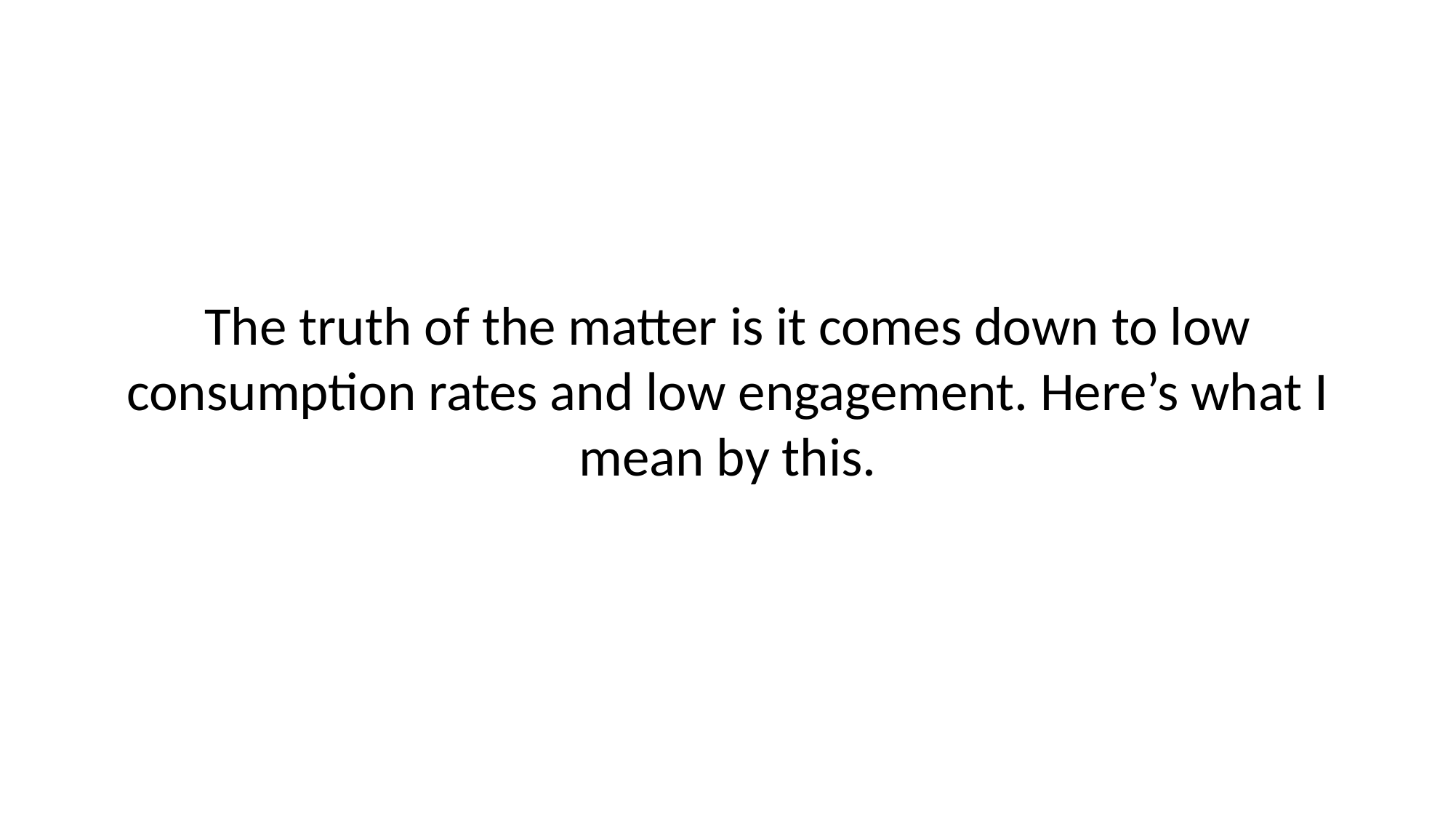

# The truth of the matter is it comes down to low consumption rates and low engagement. Here’s what I mean by this.